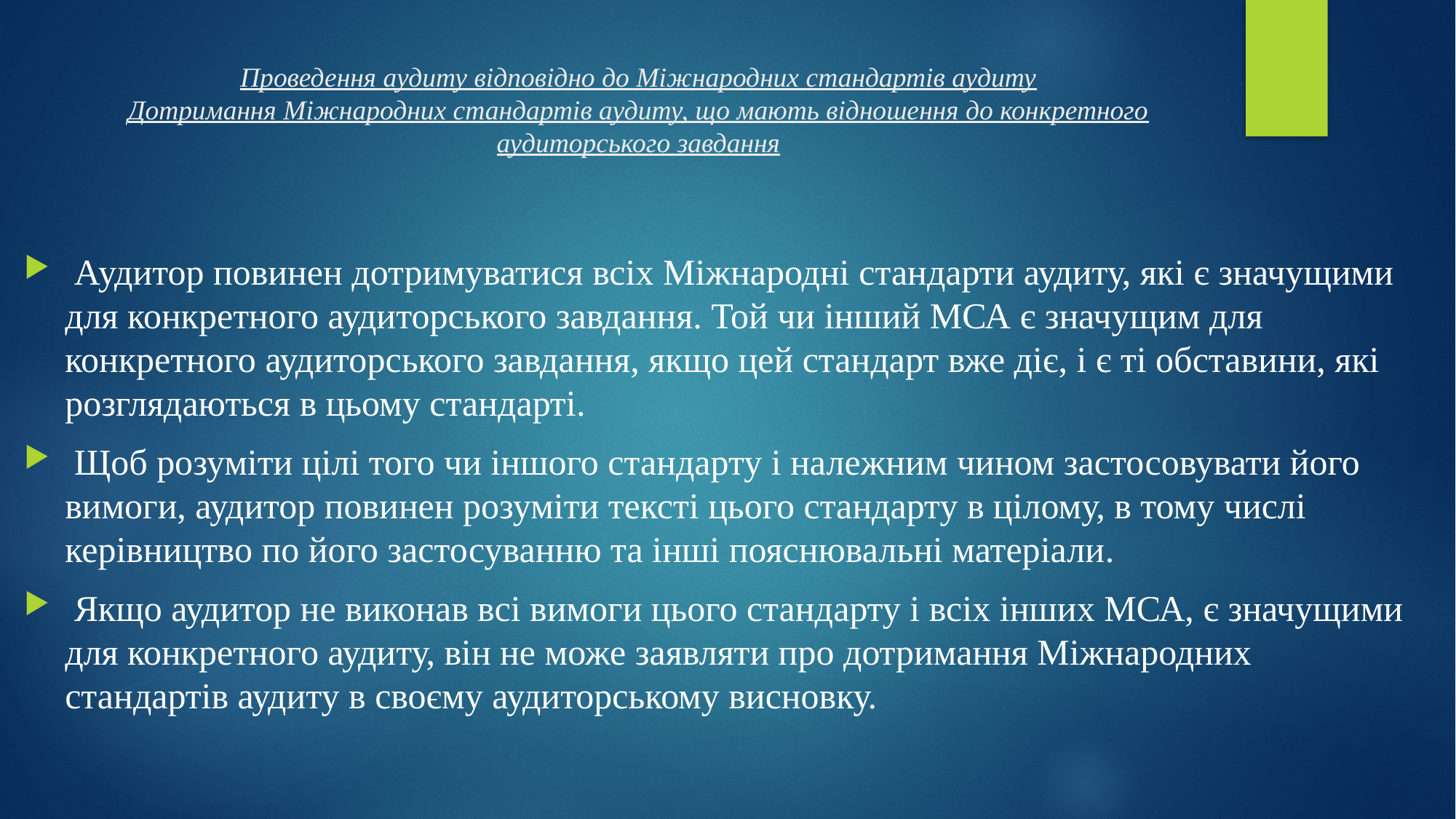

# Проведення аудиту відповідно до Міжнародних стандартів аудиту Дотримання Міжнародних стандартів аудиту, що мають відношення до конкретного аудиторського завдання
 Аудитор повинен дотримуватися всіх Міжнародні стандарти аудиту, які є значущими для конкретного аудиторського завдання. Той чи інший МСА є значущим для конкретного аудиторського завдання, якщо цей стандарт вже діє, і є ті обставини, які розглядаються в цьому стандарті.
 Щоб розуміти цілі того чи іншого стандарту і належним чином застосовувати його вимоги, аудитор повинен розуміти тексті цього стандарту в цілому, в тому числі керівництво по його застосуванню та інші пояснювальні матеріали.
 Якщо аудитор не виконав всі вимоги цього стандарту і всіх інших МСА, є значущими для конкретного аудиту, він не може заявляти про дотримання Міжнародних стандартів аудиту в своєму аудиторському висновку.